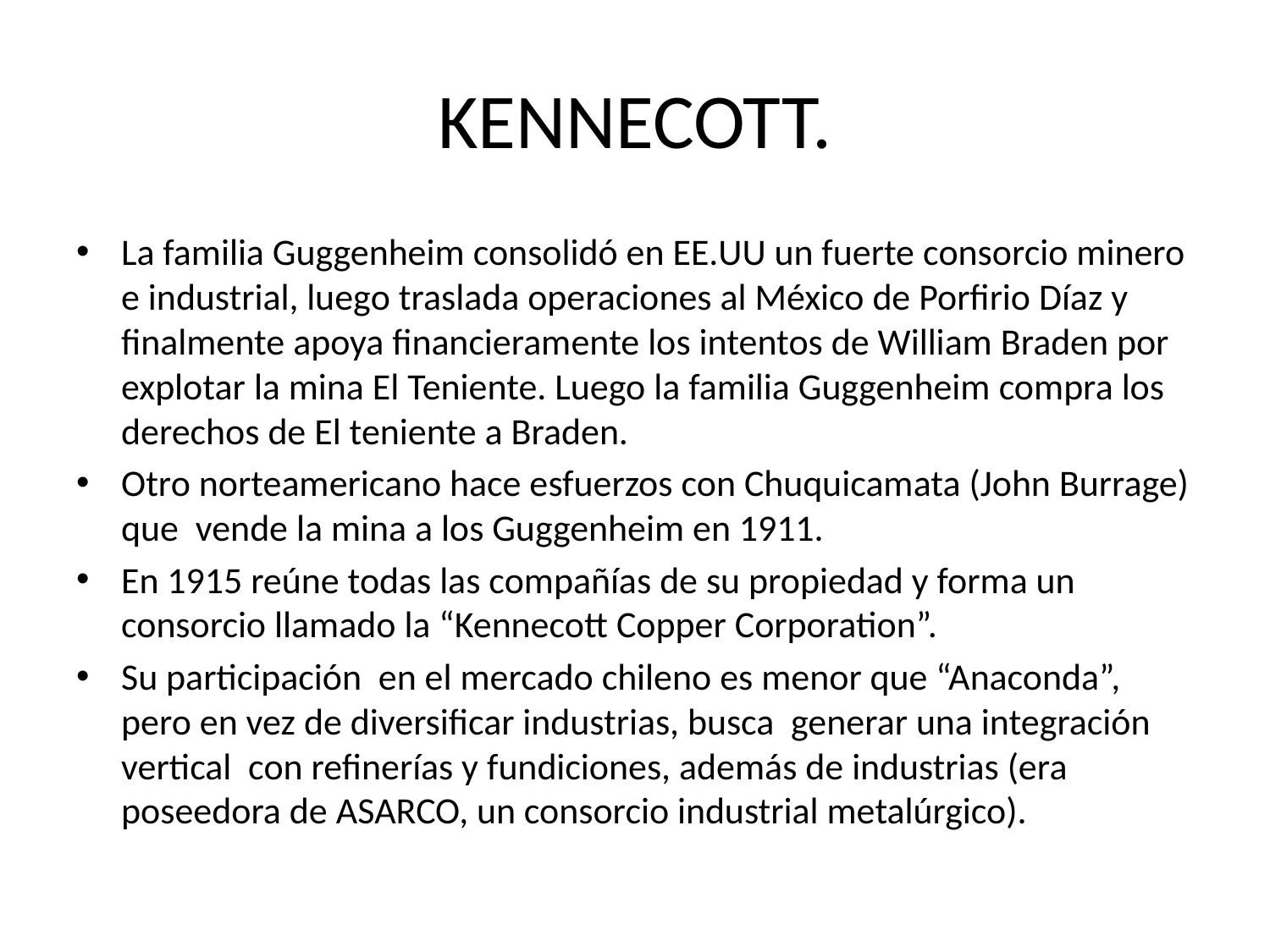

# KENNECOTT.
La familia Guggenheim consolidó en EE.UU un fuerte consorcio minero e industrial, luego traslada operaciones al México de Porfirio Díaz y finalmente apoya financieramente los intentos de William Braden por explotar la mina El Teniente. Luego la familia Guggenheim compra los derechos de El teniente a Braden.
Otro norteamericano hace esfuerzos con Chuquicamata (John Burrage) que  vende la mina a los Guggenheim en 1911.
En 1915 reúne todas las compañías de su propiedad y forma un consorcio llamado la “Kennecott Copper Corporation”.
Su participación  en el mercado chileno es menor que “Anaconda”, pero en vez de diversificar industrias, busca  generar una integración vertical  con refinerías y fundiciones, además de industrias (era poseedora de ASARCO, un consorcio industrial metalúrgico).